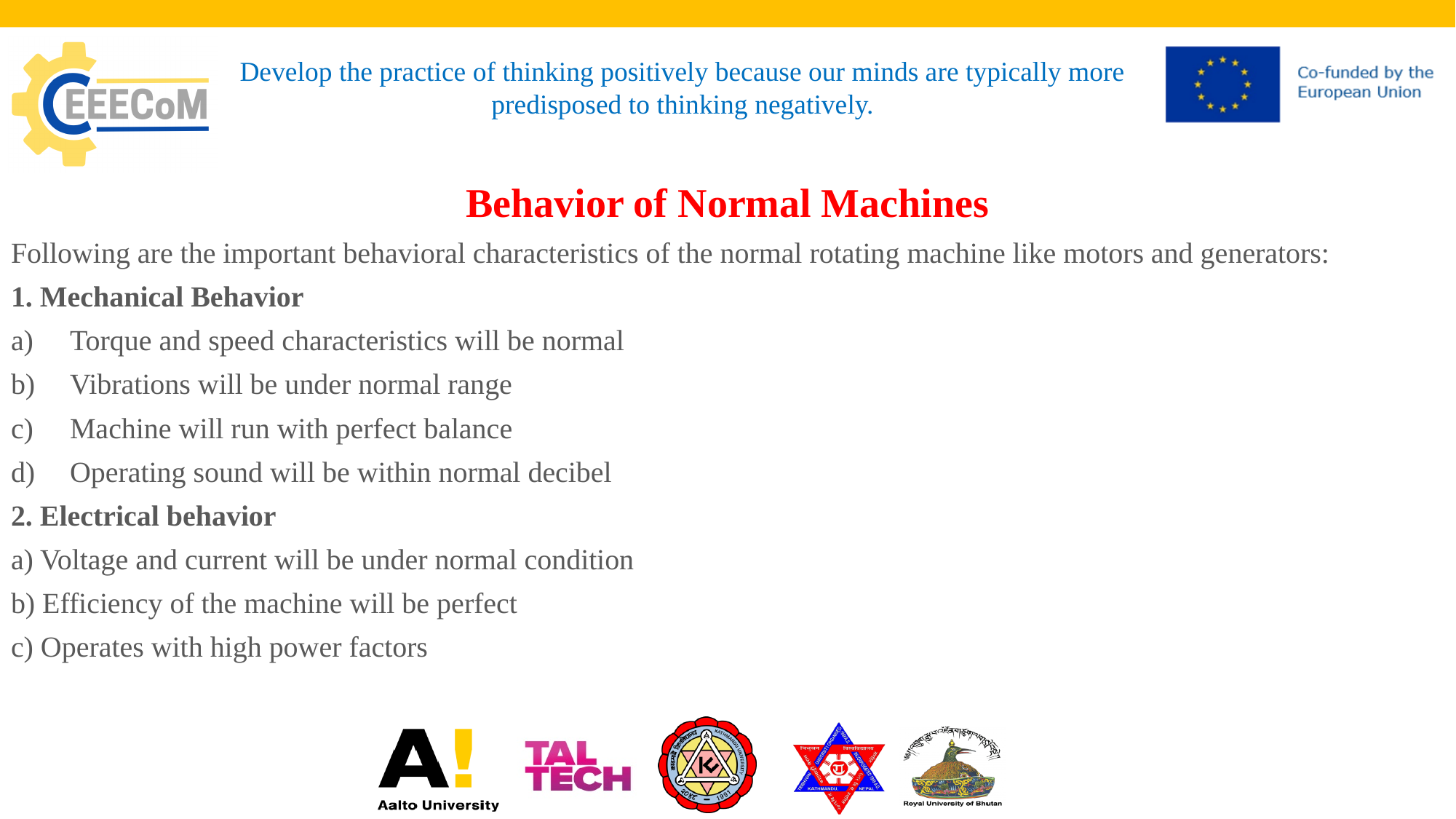

# Develop the practice of thinking positively because our minds are typically more predisposed to thinking negatively.
Behavior of Normal Machines
Following are the important behavioral characteristics of the normal rotating machine like motors and generators:
1. Mechanical Behavior
Torque and speed characteristics will be normal
Vibrations will be under normal range
Machine will run with perfect balance
Operating sound will be within normal decibel
2. Electrical behavior
a) Voltage and current will be under normal condition
b) Efficiency of the machine will be perfect
c) Operates with high power factors